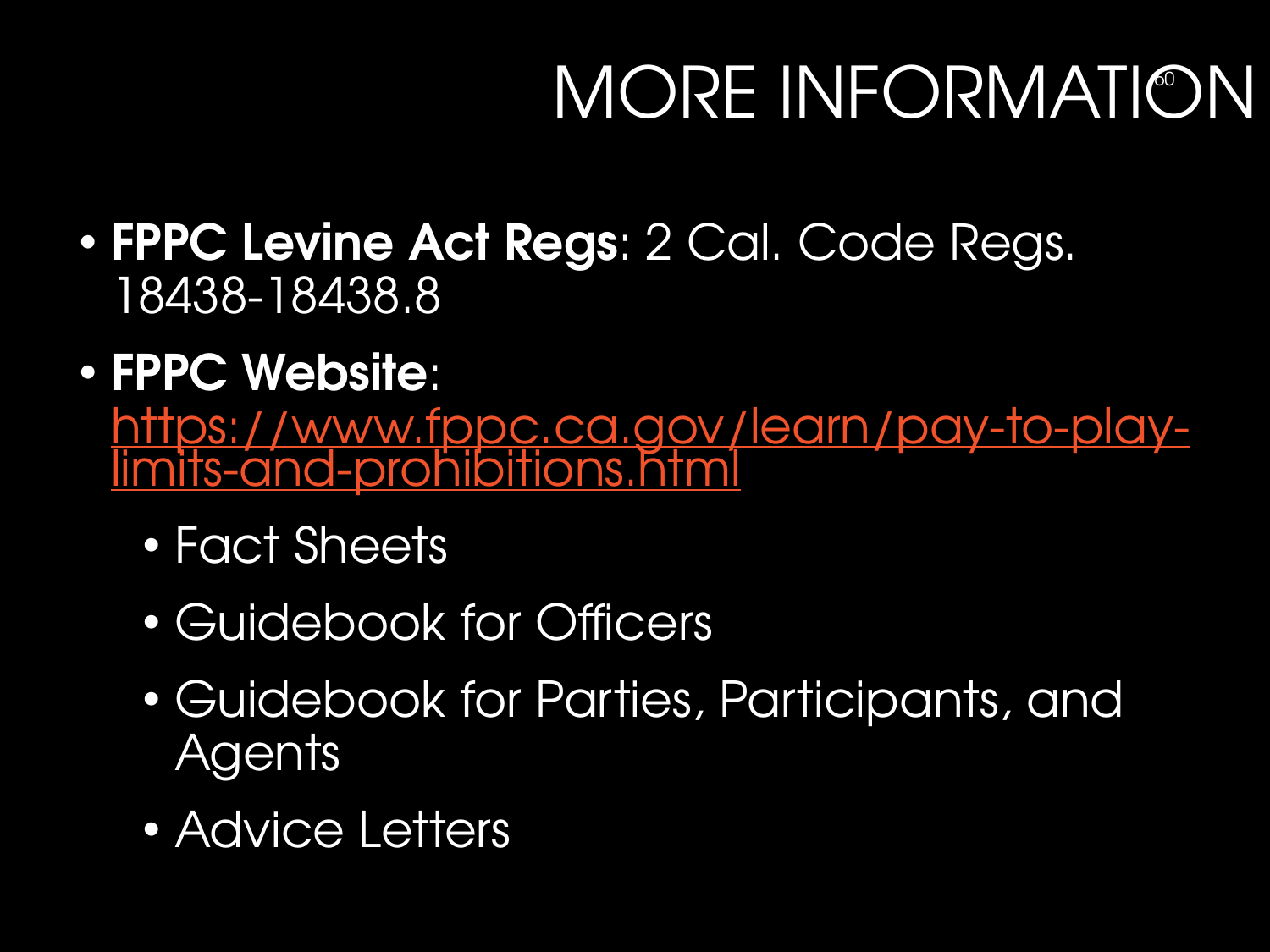

More Information
60
FPPC Levine Act Regs: 2 Cal. Code Regs. 18438-18438.8
FPPC Website: https://www.fppc.ca.gov/learn/pay-to-play-limits-and-prohibitions.html
Fact Sheets
Guidebook for Officers
Guidebook for Parties, Participants, and Agents
Advice Letters